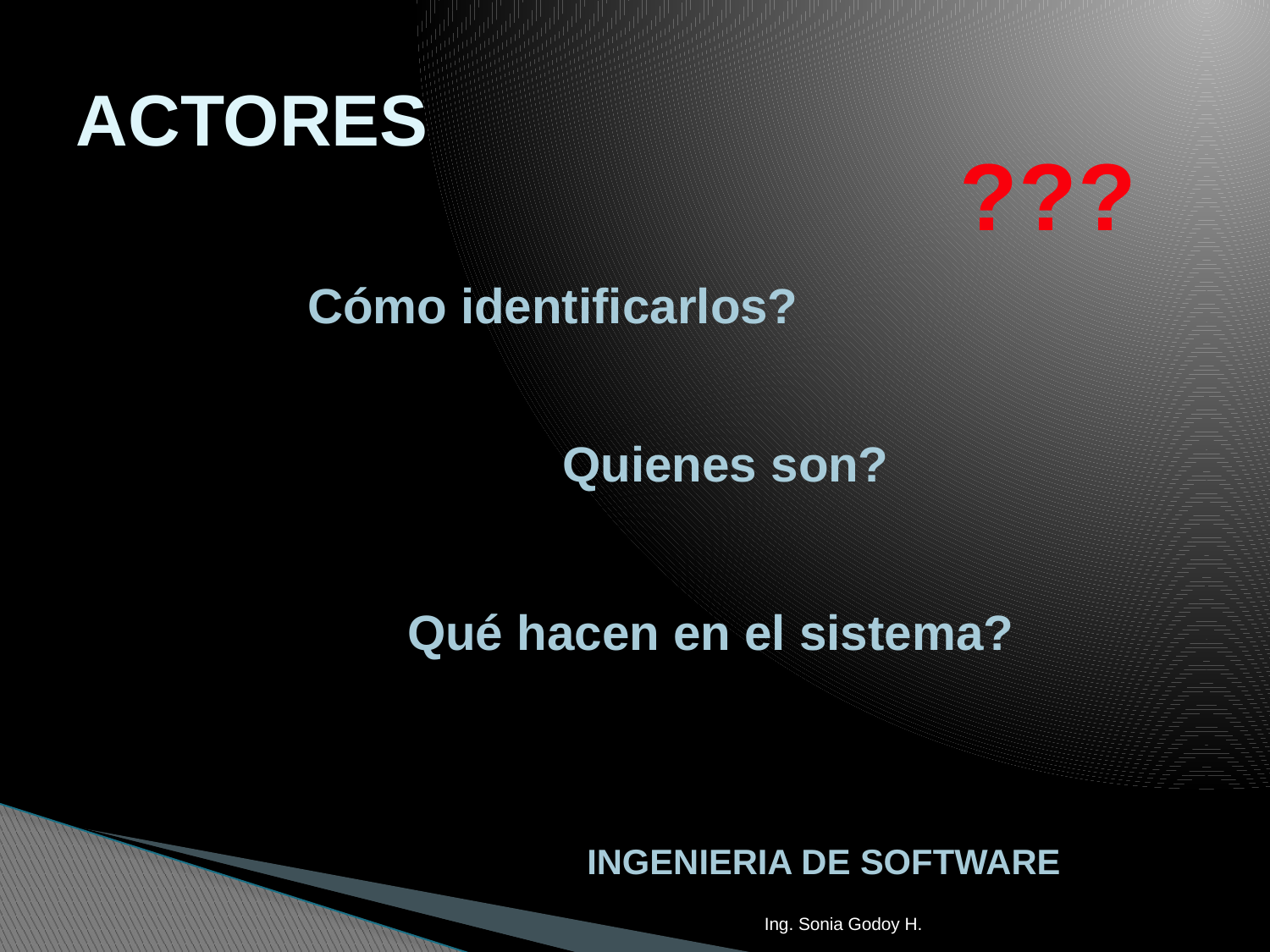

# ACTORES
???
Cómo identificarlos?
Quienes son?
Qué hacen en el sistema?

Ing. Sonia Godoy H.